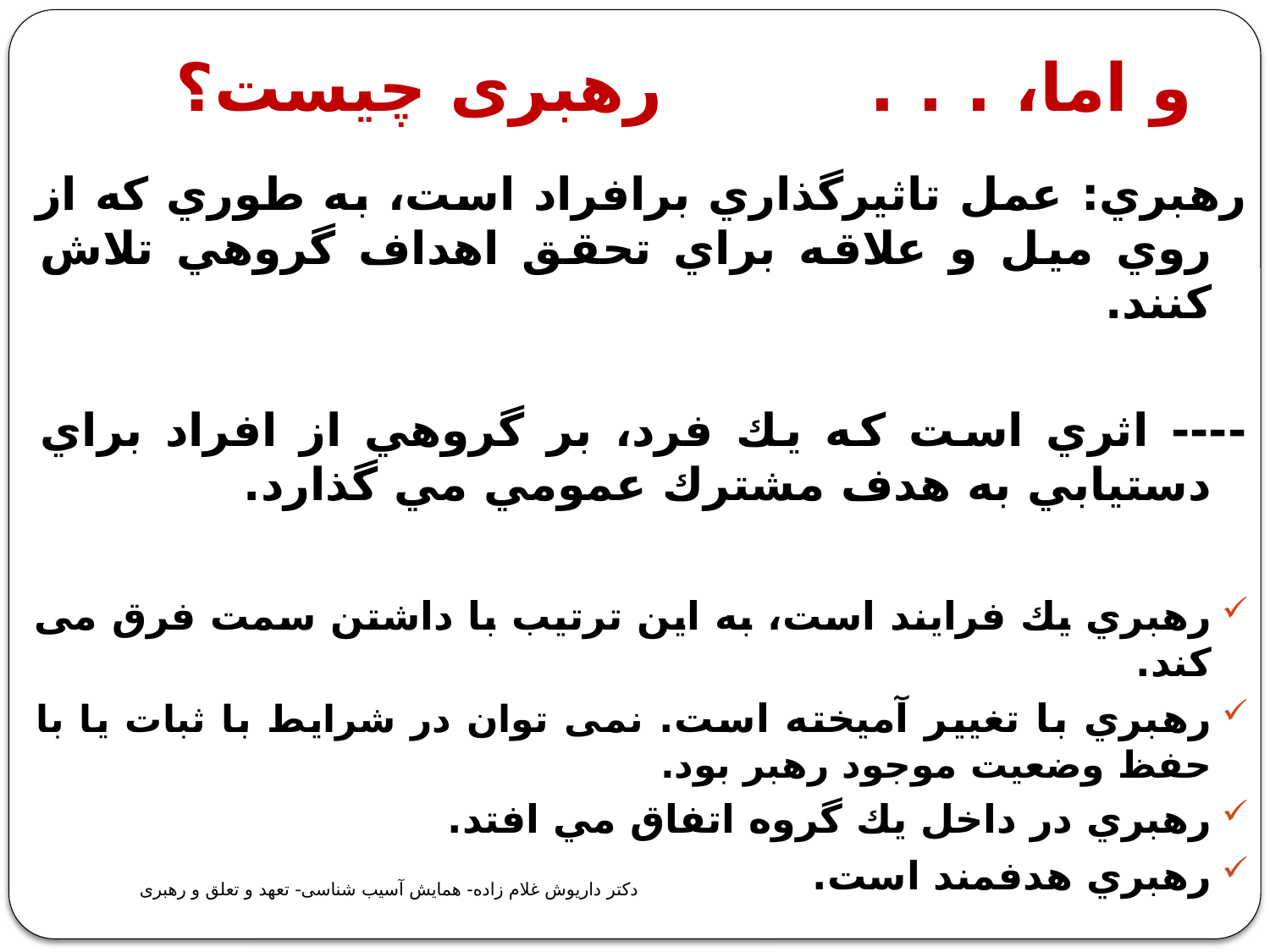

# و اما، . . .         رهبری چیست؟
رهبري: عمل تاثيرگذاري برافراد است، به طوري كه از روي ميل و علاقه براي تحقق اهداف گروهي تلاش كنند.

---- اثري است كه يك فرد، بر گروهي از افراد براي دستيابي به هدف مشترك عمومي مي گذارد.

رهبري يك فرايند است، به این ترتیب با داشتن سمت فرق می کند.
رهبري با تغيير آميخته است. نمی توان در شرایط با ثبات یا با حفظ وضعیت موجود رهبر بود.
رهبري در داخل يك گروه اتفاق مي افتد.
رهبري هدفمند است.

دکتر داریوش غلام زاده- همایش آسیب شناسی- تعهد و تعلق و رهبری